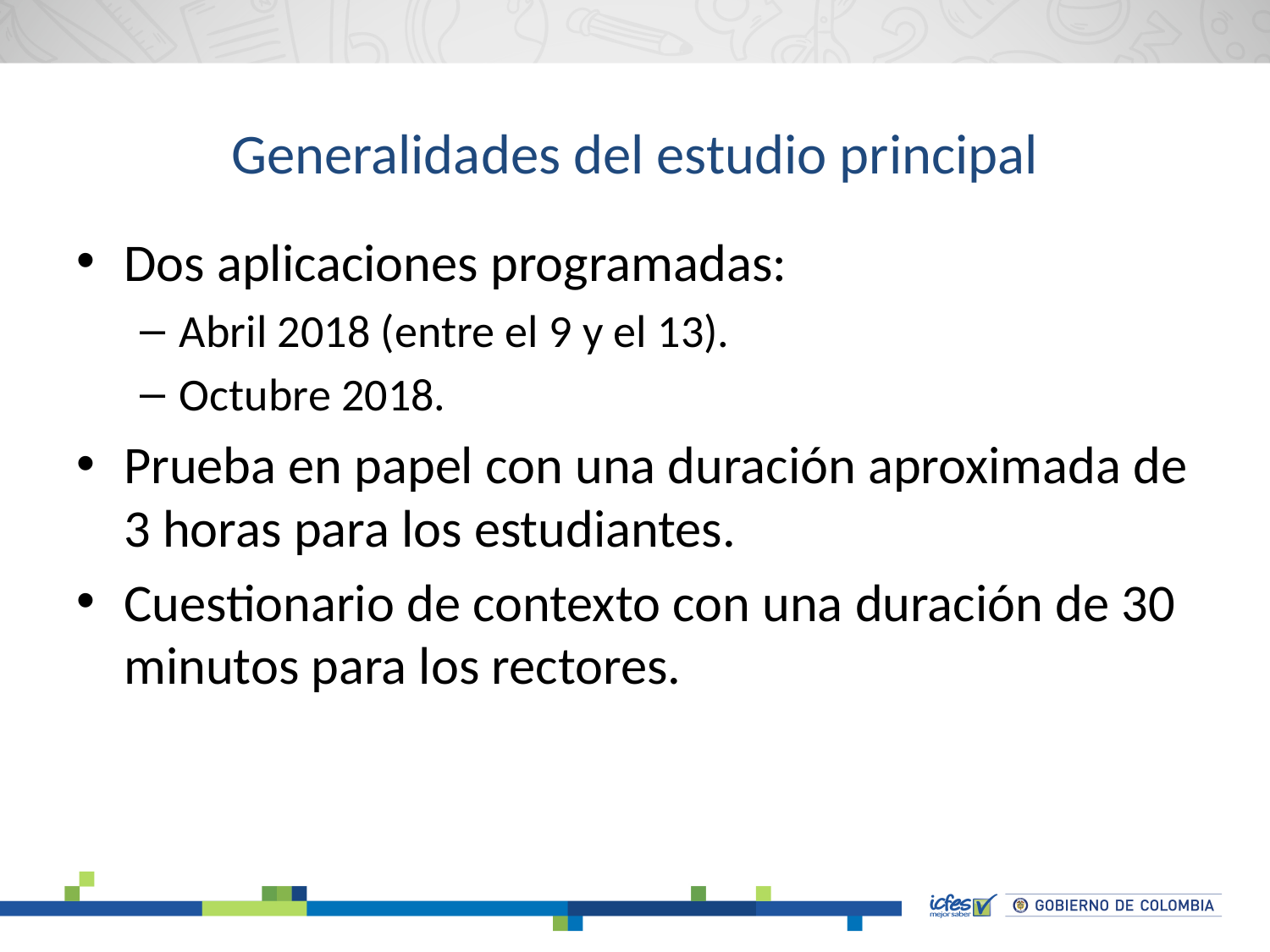

# Generalidades del estudio principal
Dos aplicaciones programadas:
Abril 2018 (entre el 9 y el 13).
Octubre 2018.
Prueba en papel con una duración aproximada de 3 horas para los estudiantes.
Cuestionario de contexto con una duración de 30 minutos para los rectores.